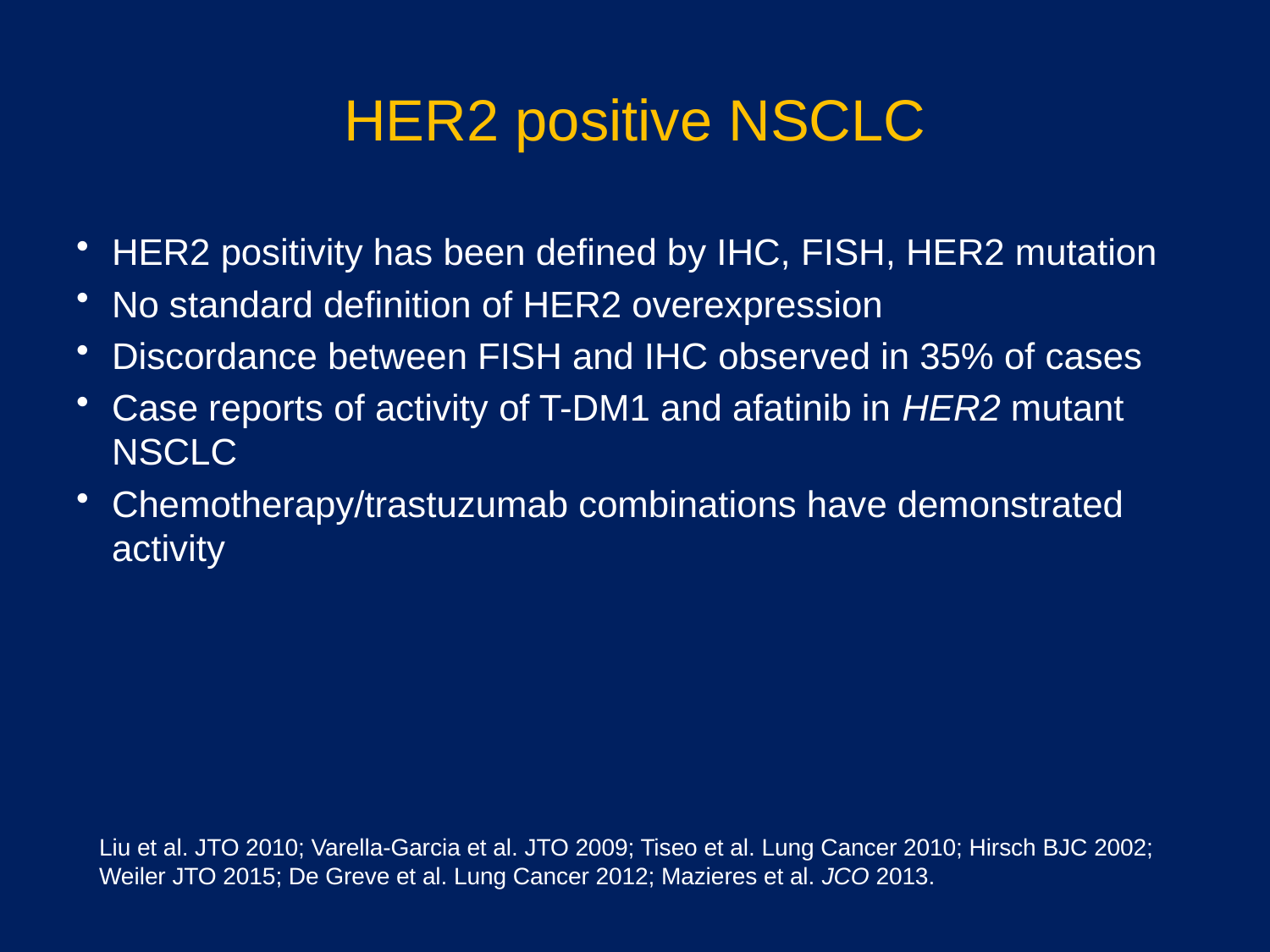

# HER2 positive NSCLC
HER2 positivity has been defined by IHC, FISH, HER2 mutation
No standard definition of HER2 overexpression
Discordance between FISH and IHC observed in 35% of cases
Case reports of activity of T-DM1 and afatinib in HER2 mutant NSCLC
Chemotherapy/trastuzumab combinations have demonstrated activity

Liu et al. JTO 2010; Varella-Garcia et al. JTO 2009; Tiseo et al. Lung Cancer 2010; Hirsch BJC 2002; Weiler JTO 2015; De Greve et al. Lung Cancer 2012; Mazieres et al. JCO 2013.